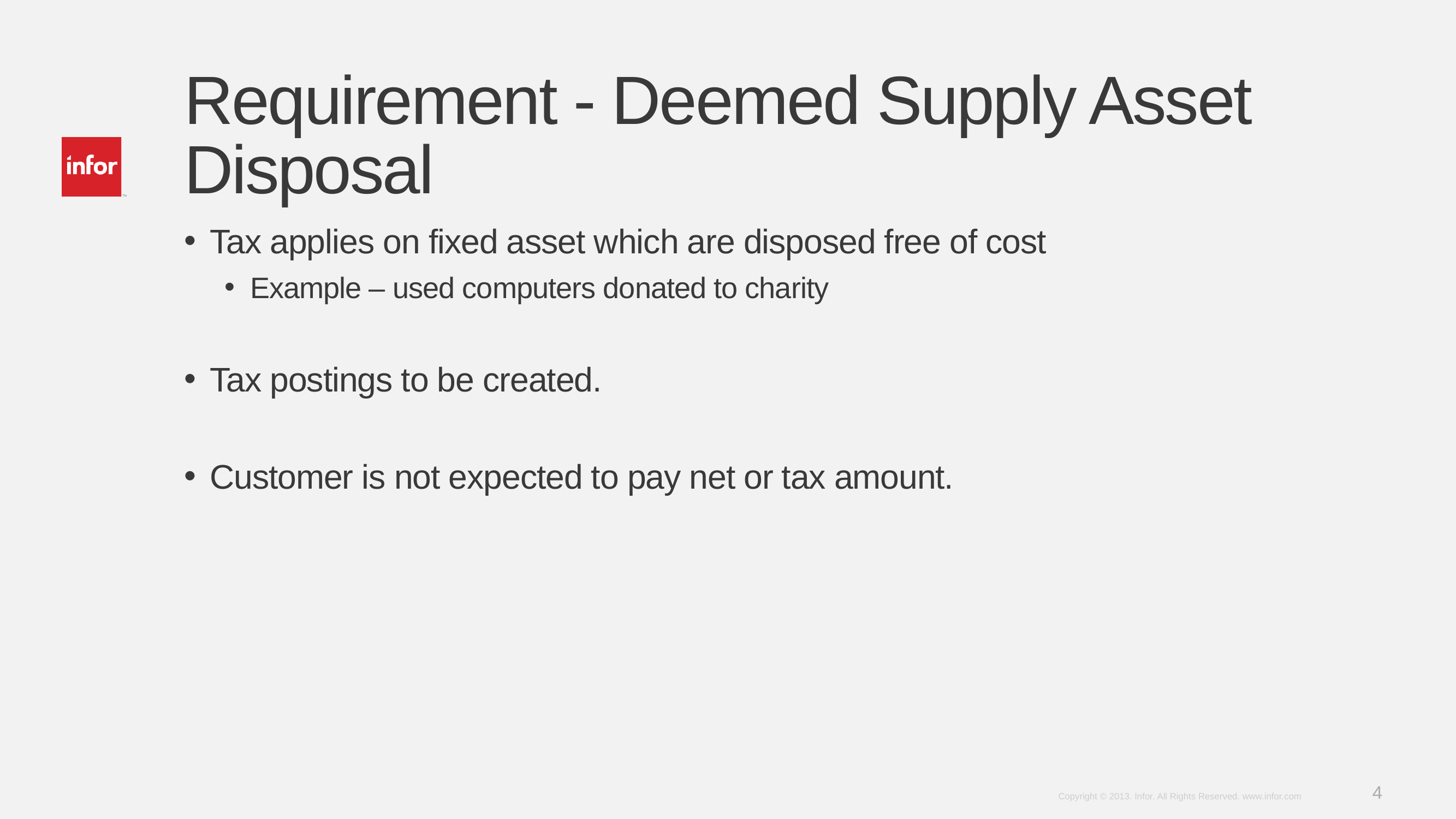

# Requirement - Deemed Supply Asset Disposal
Tax applies on fixed asset which are disposed free of cost
Example – used computers donated to charity

Tax postings to be created.

Customer is not expected to pay net or tax amount.